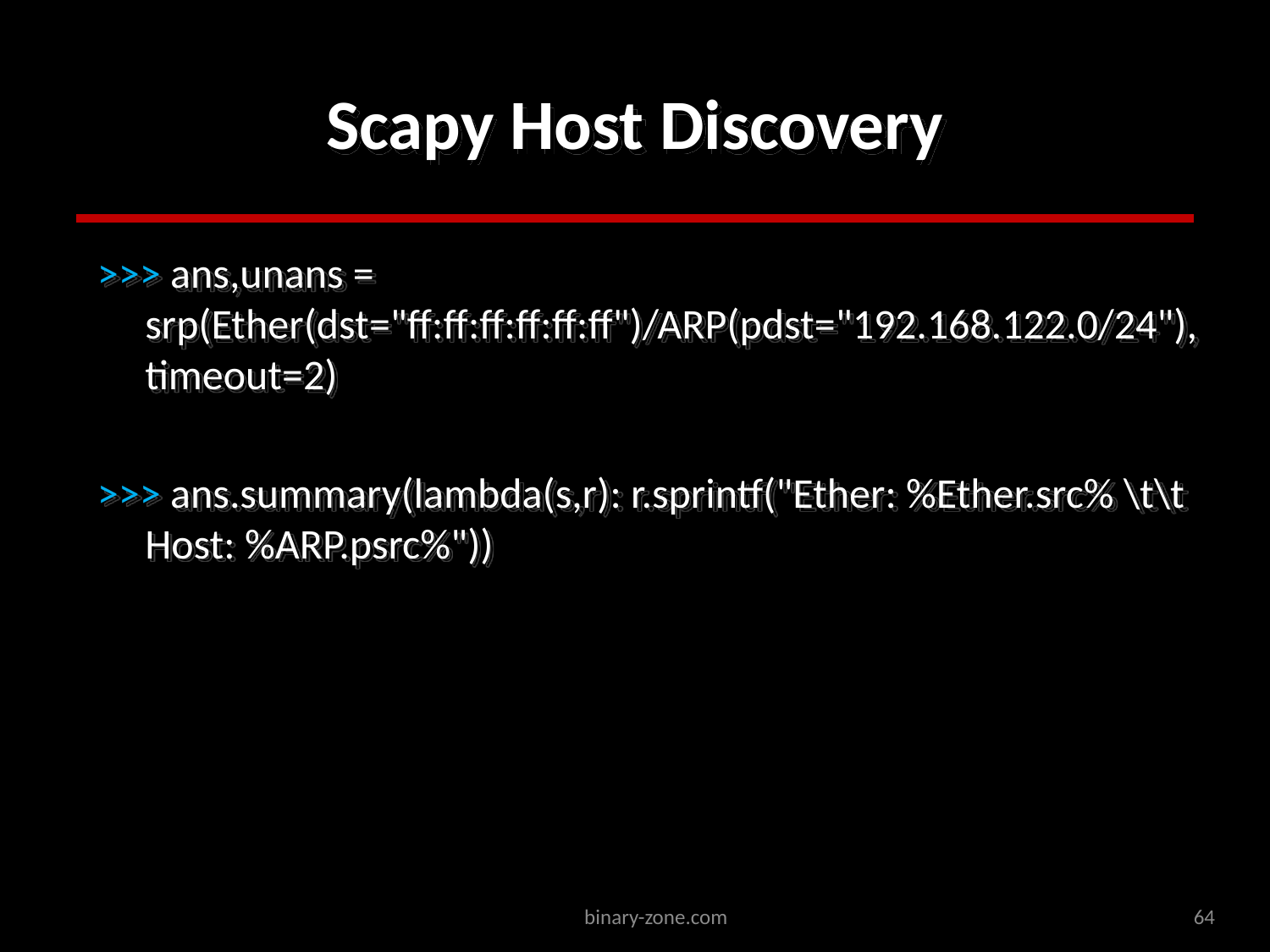

# Scapy Host Discovery
>>> ans,unans = srp(Ether(dst="ff:ff:ff:ff:ff:ff")/ARP(pdst="192.168.122.0/24"),timeout=2)

>>> ans.summary(lambda(s,r): r.sprintf("Ether: %Ether.src% \t\t Host: %ARP.psrc%"))